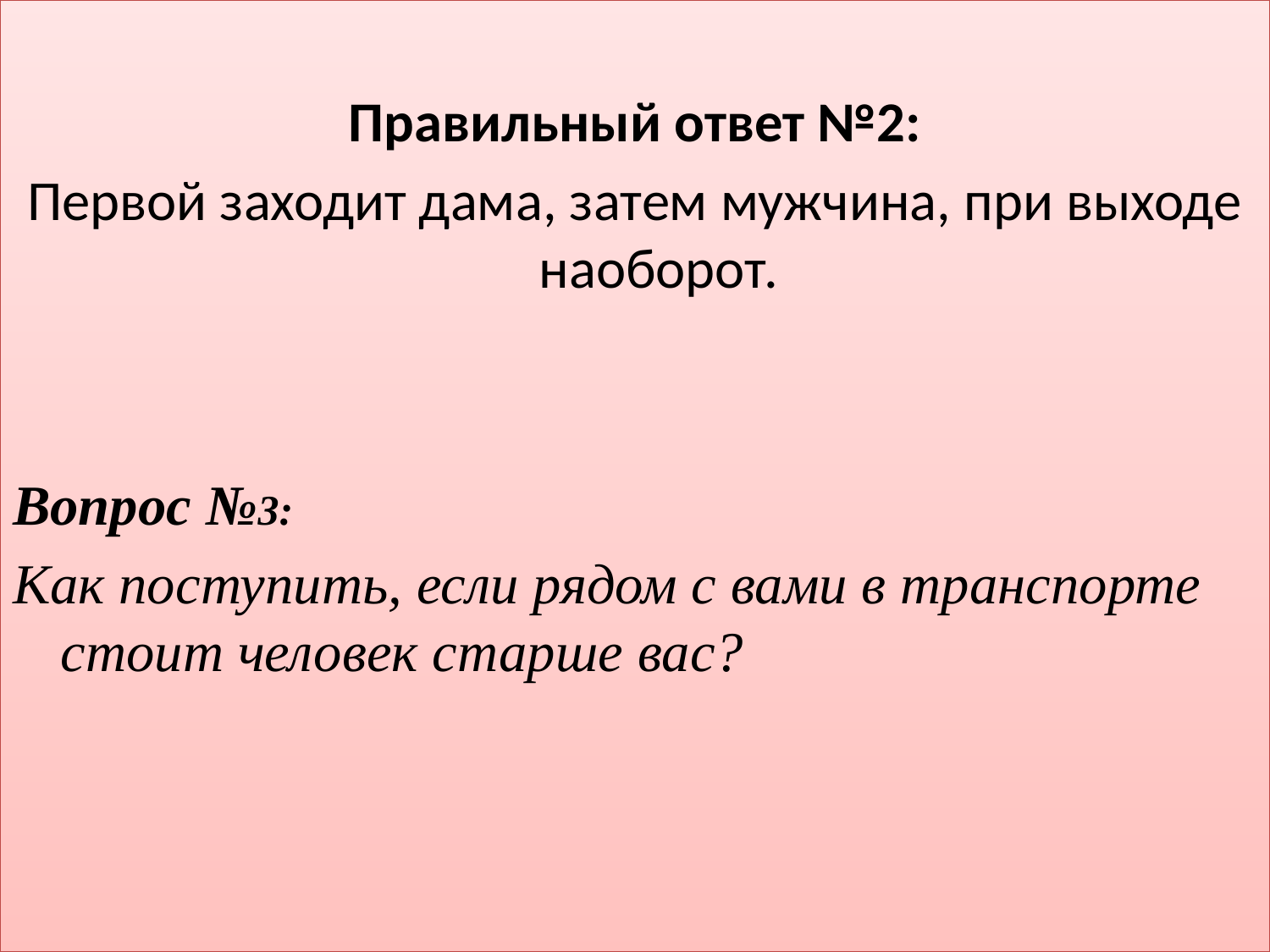

Правильный ответ №2:
Первой заходит дама, затем мужчина, при выходе наоборот.

Вопрос №3:
Как поступить, если рядом с вами в транспорте стоит человек старше вас?